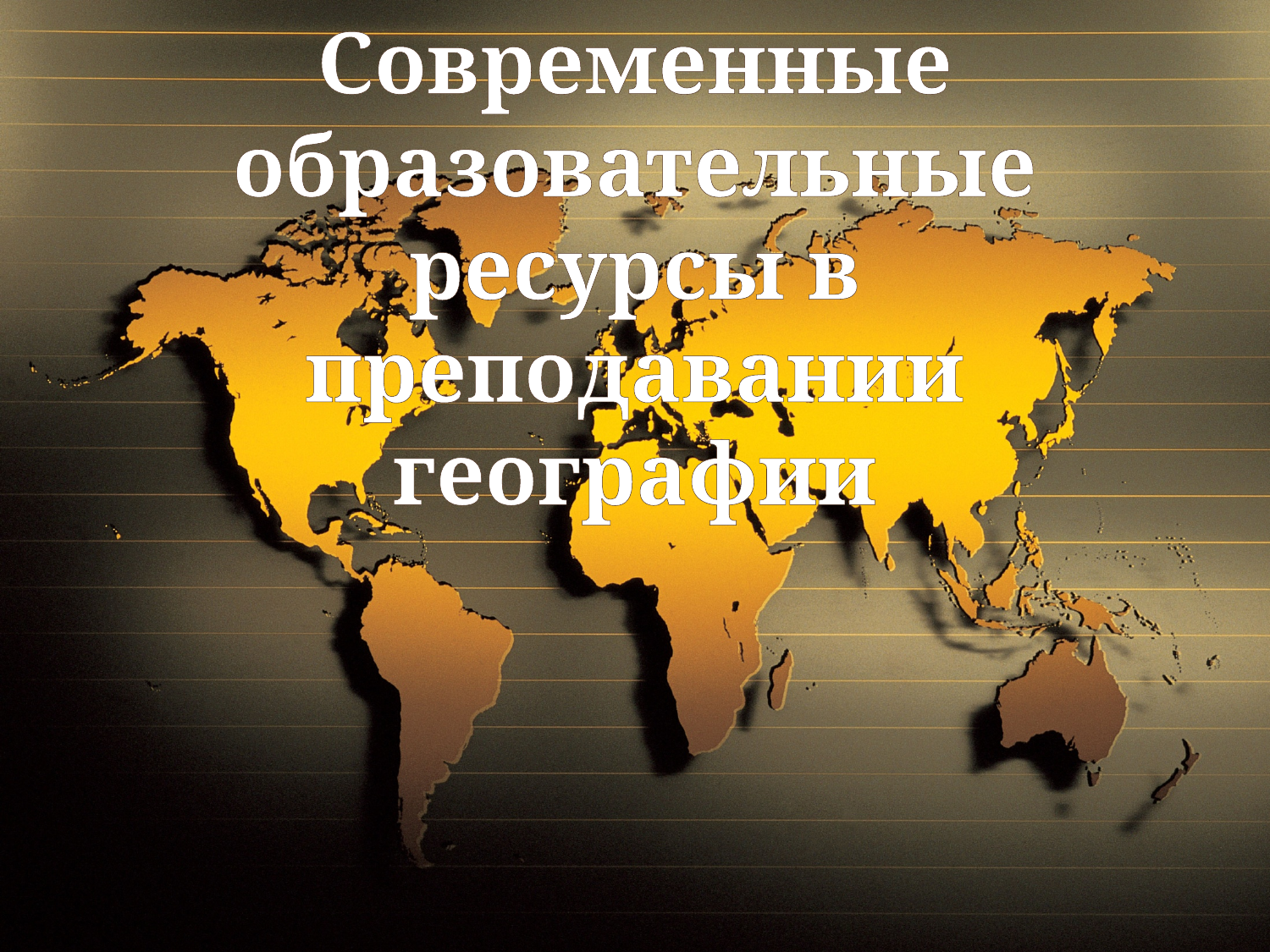

# Современные образовательные ресурсы в преподавании географии